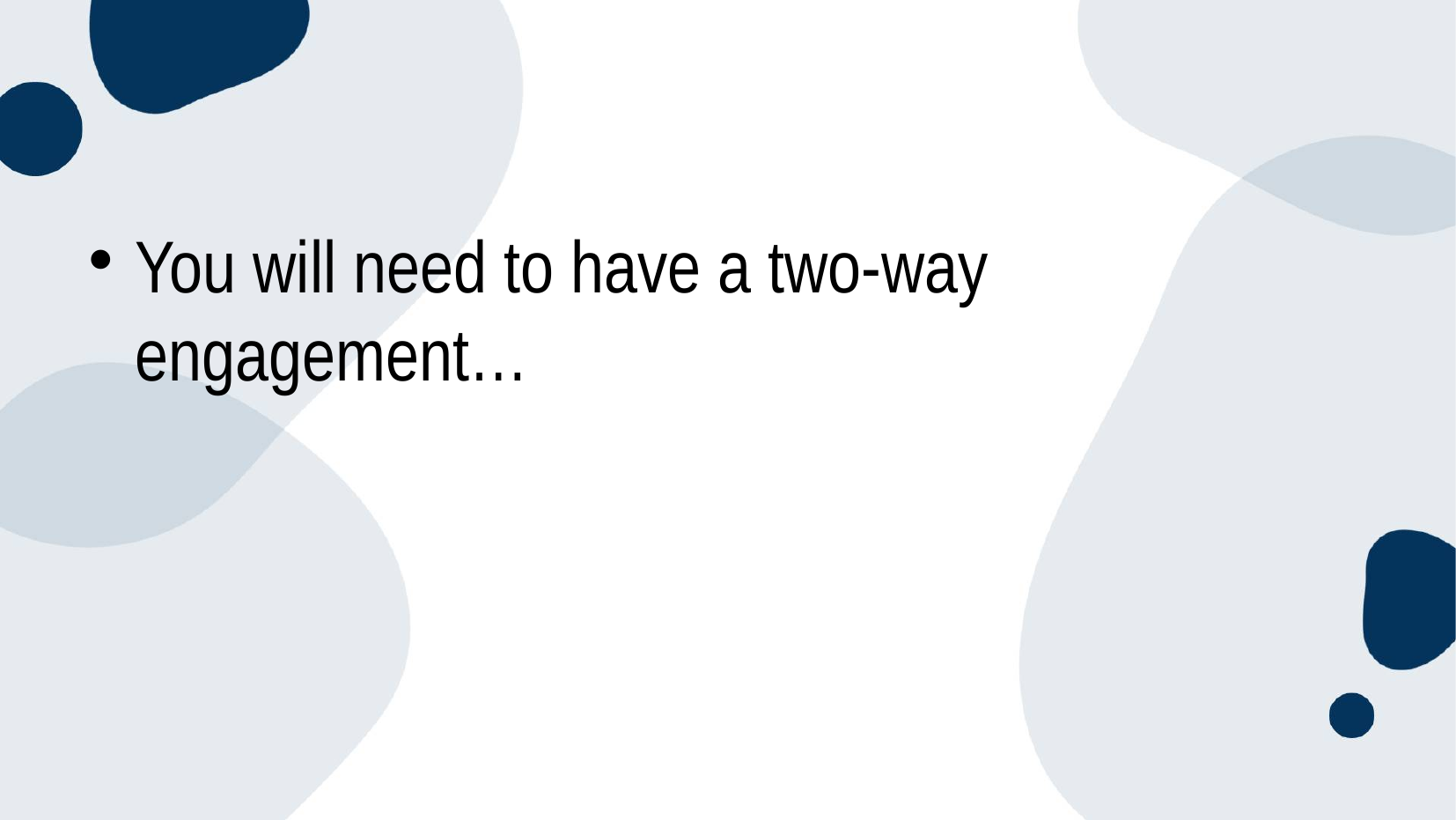

You will need to have a two-way engagement…